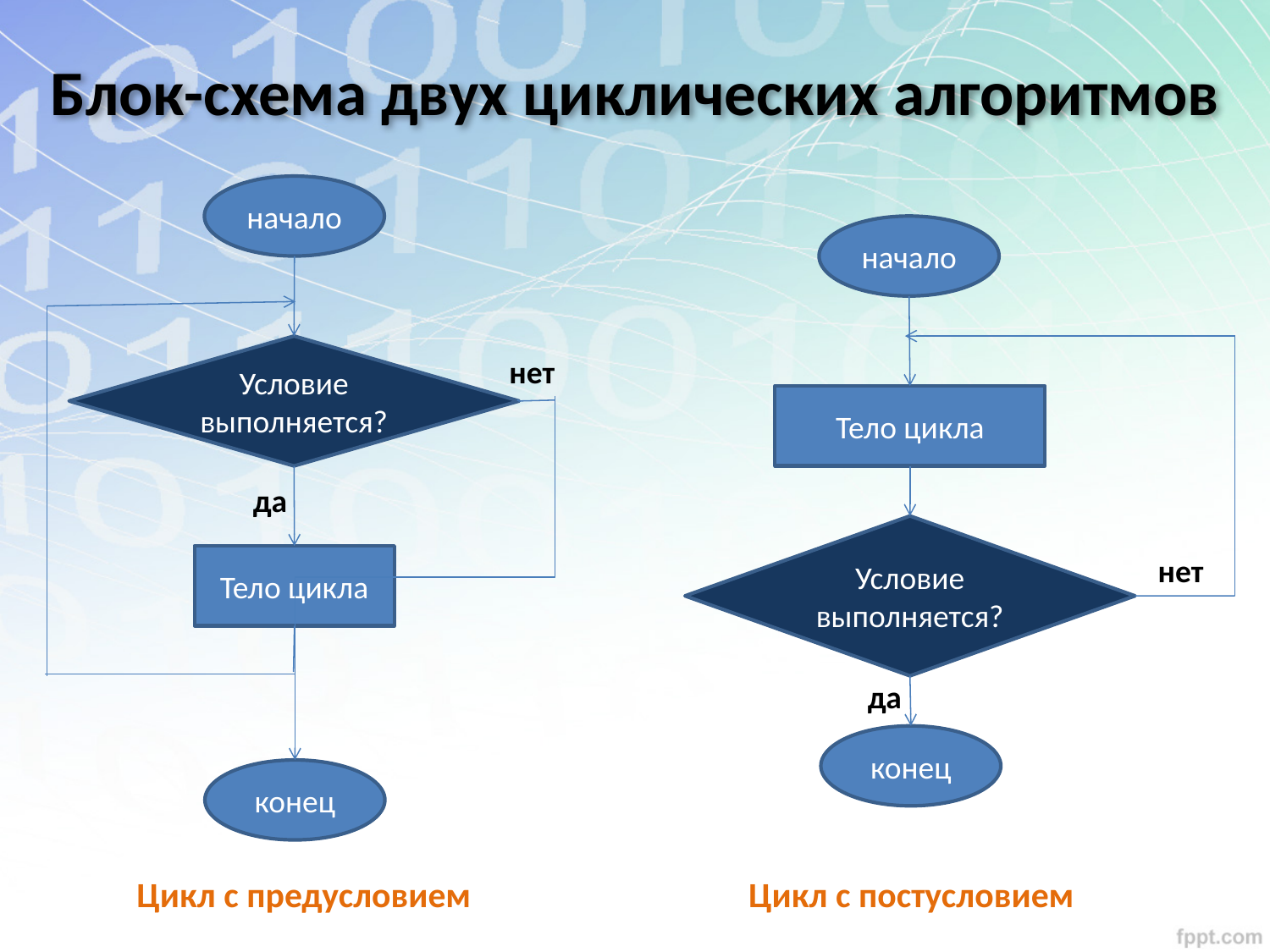

Блок-схема двух циклических алгоритмов
начало
Условие выполняется?
нет
да
Тело цикла
конец
начало
Тело цикла
Условие выполняется?
нет
да
конец
Цикл с предусловием
Цикл с постусловием